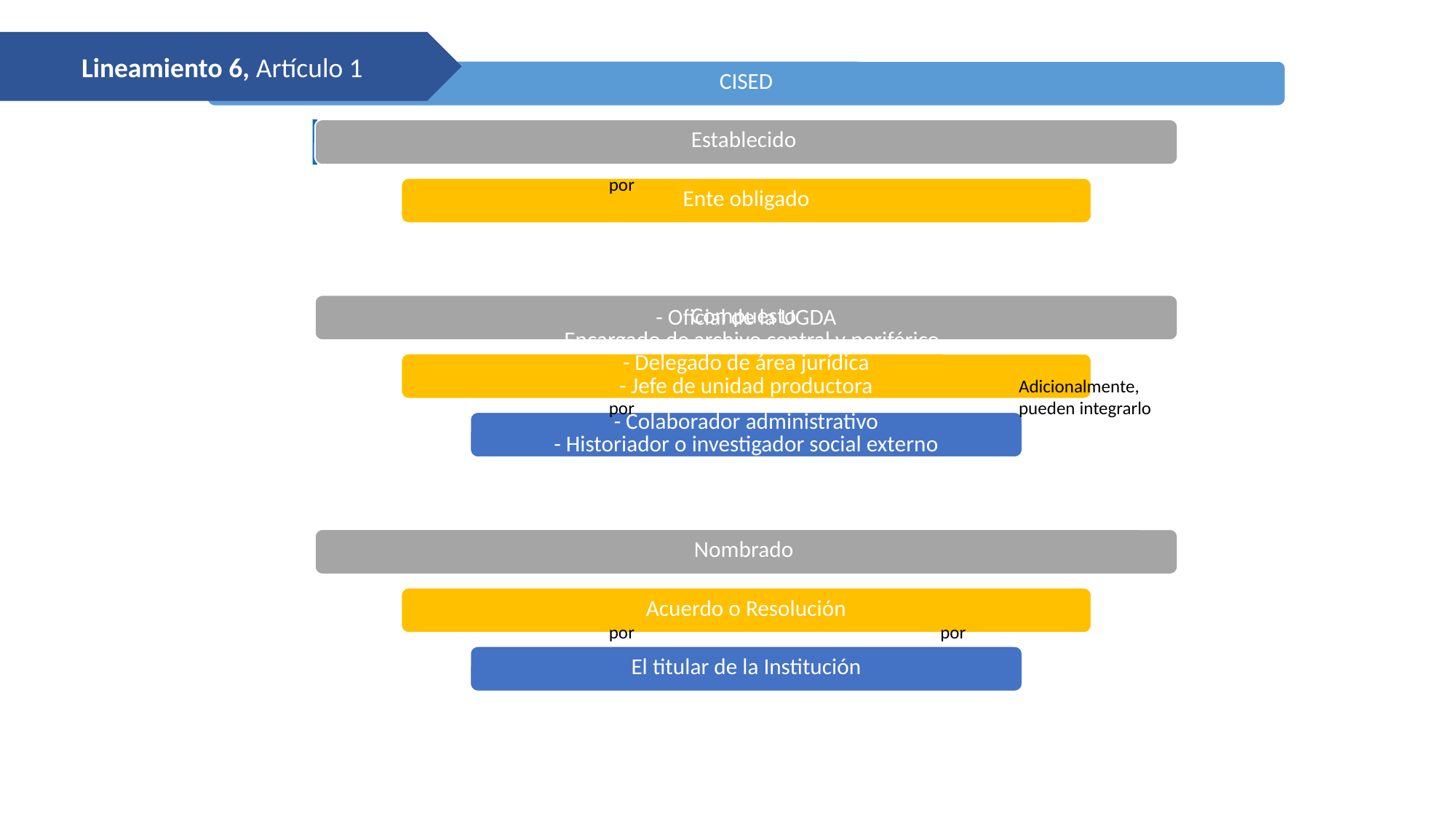

Lineamiento 6, Artículo 1
CISED
Establecido
Ente obligado
Compuesto
- Oficial de la UGDA
- Encargado de archivo central y periférico
- Delegado de área jurídica
- Jefe de unidad productora
- Encargado de archivos especiales
- Auditor. Como observador externo
Nombrado
Acuerdo o Resolución
El titular de la Institución
- Colaborador administrativo
- Historiador o investigador social externo
por
Adicionalmente, pueden integrarlo
por
por
por